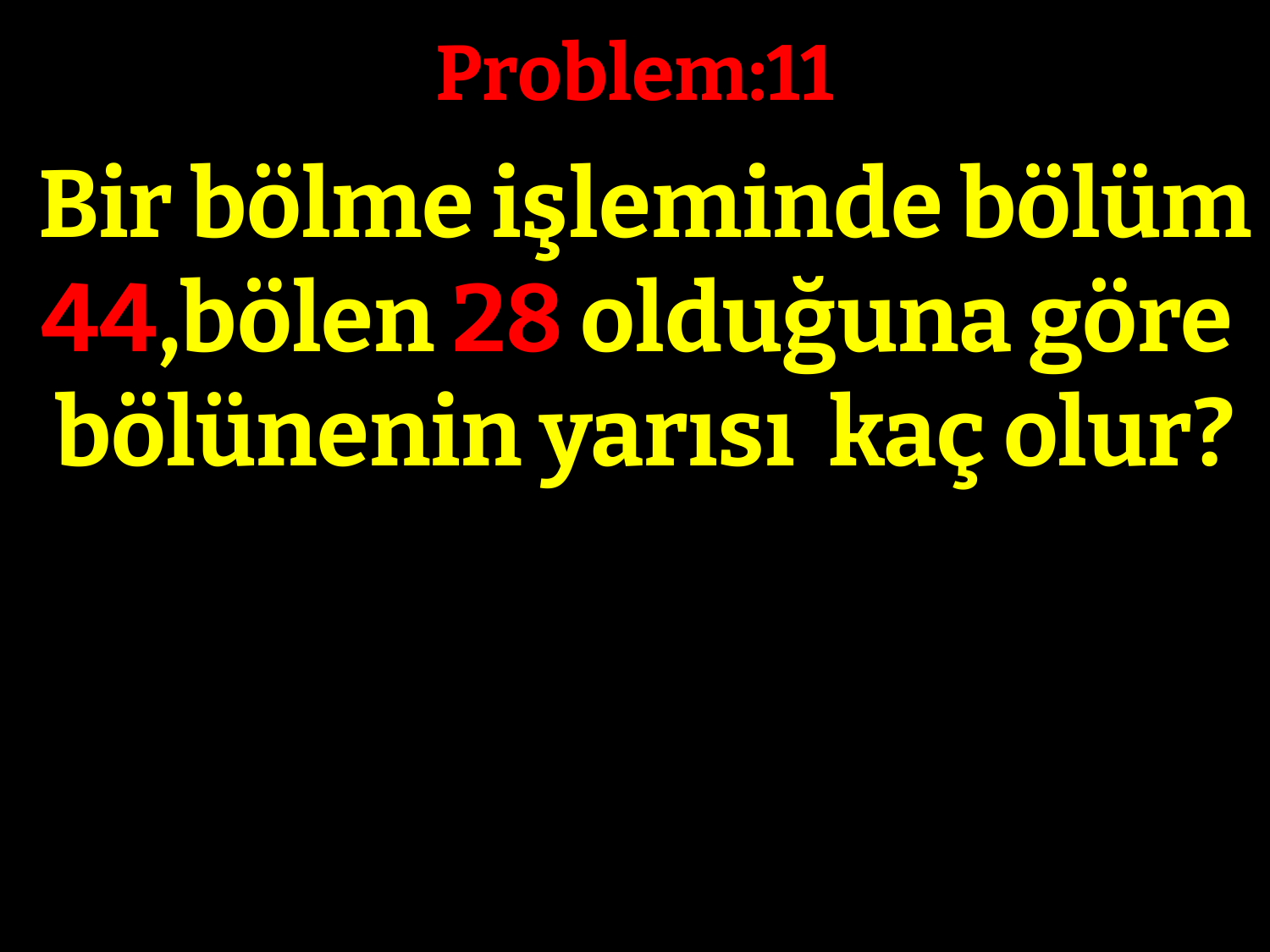

Problem:11
Bir bölme işleminde bölüm 44,bölen 28 olduğuna göre  bölünenin yarısı  kaç olur?
#